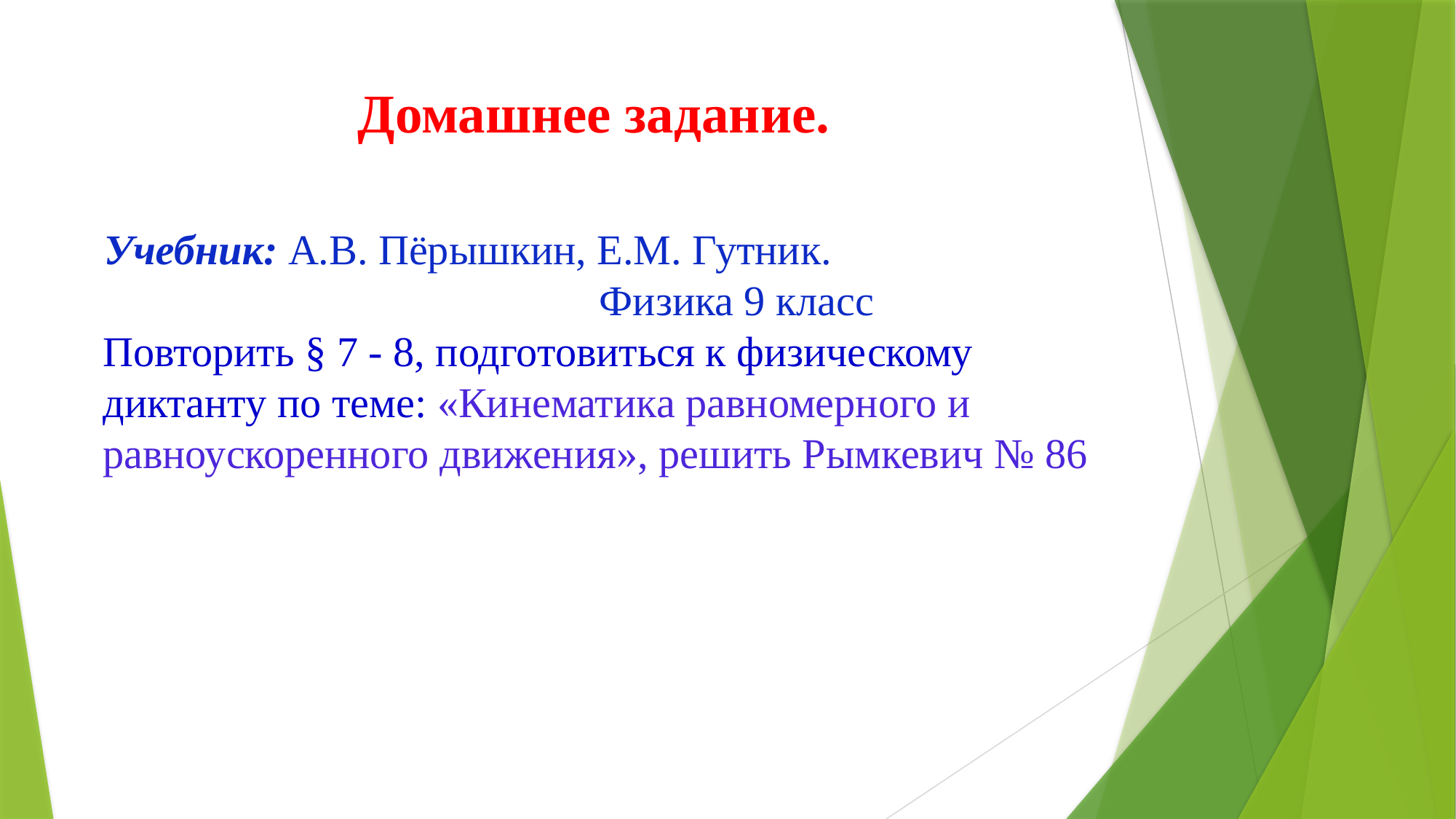

# Домашнее задание.

Учебник: А.В. Пёрышкин, Е.М. Гутник.                                                    Физика 9 класс
Повторить § 7 - 8, подготовиться к физическому диктанту по теме: «Кинематика равномерного и равноускоренного движения», решить Рымкевич № 86